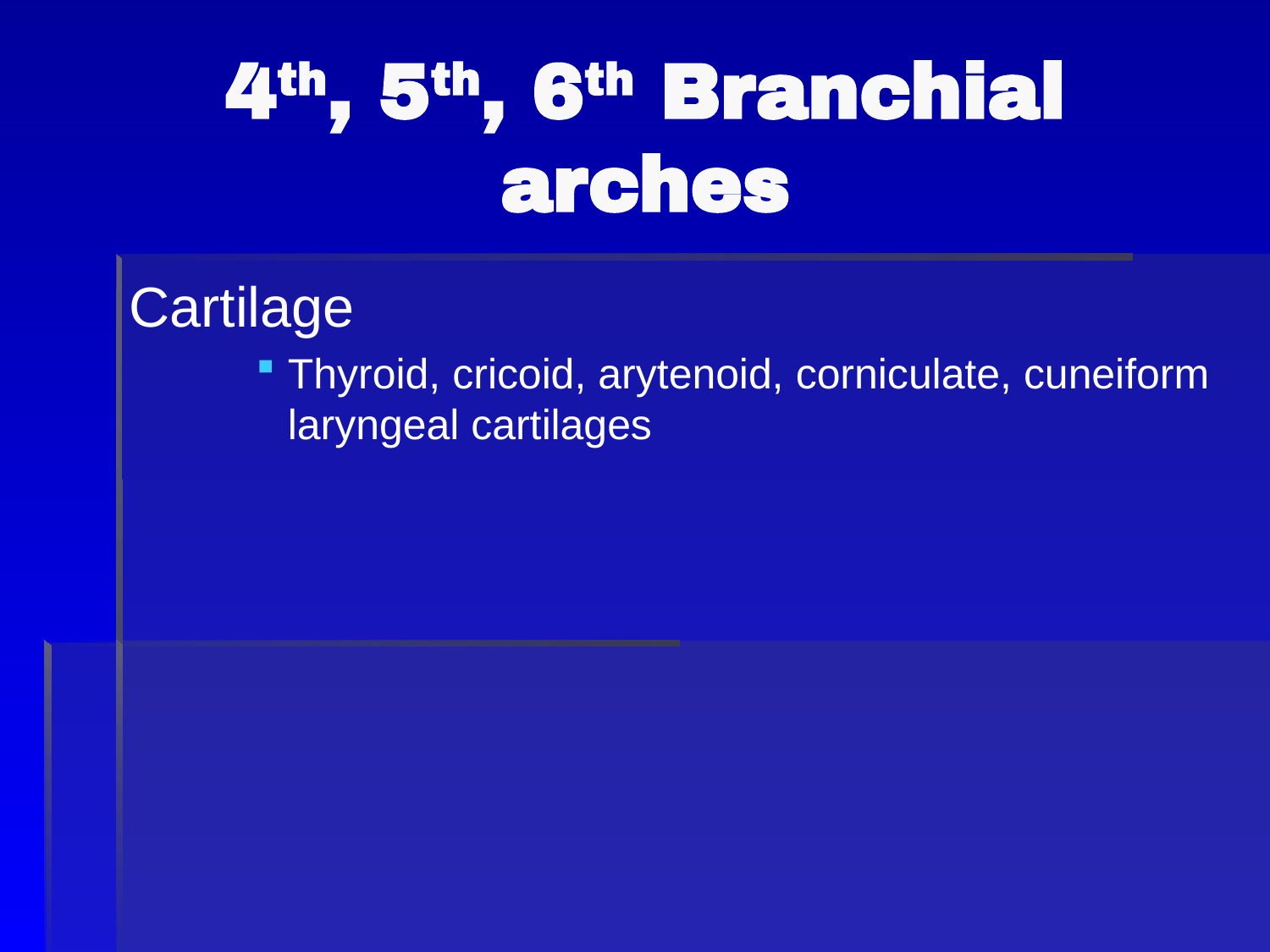

# 4th, 5th, 6th Branchial arches
Cartilage
Thyroid, cricoid, arytenoid, corniculate, cuneiform laryngeal cartilages